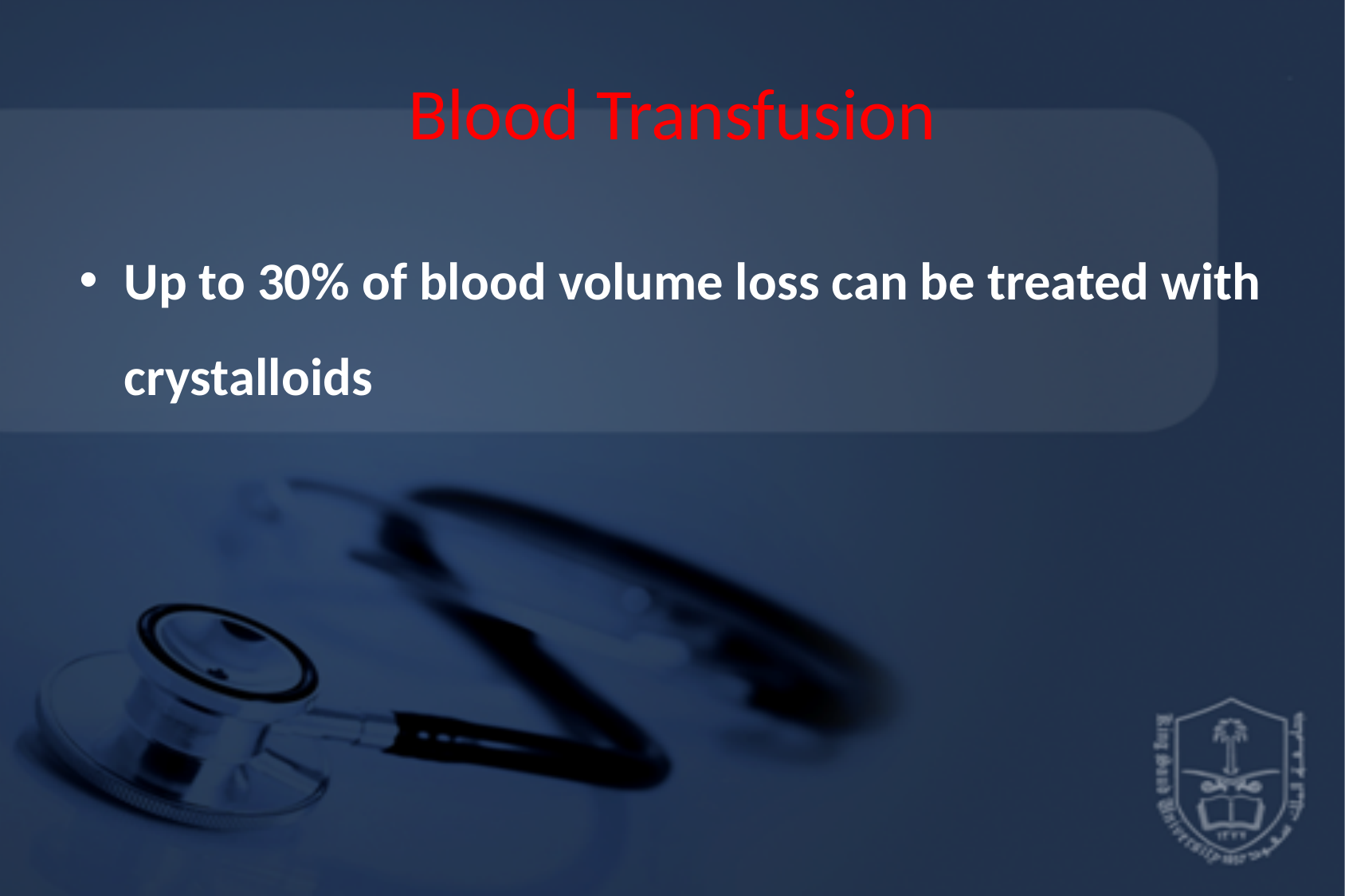

# Blood Transfusion
Up to 30% of blood volume loss can be treated with crystalloids